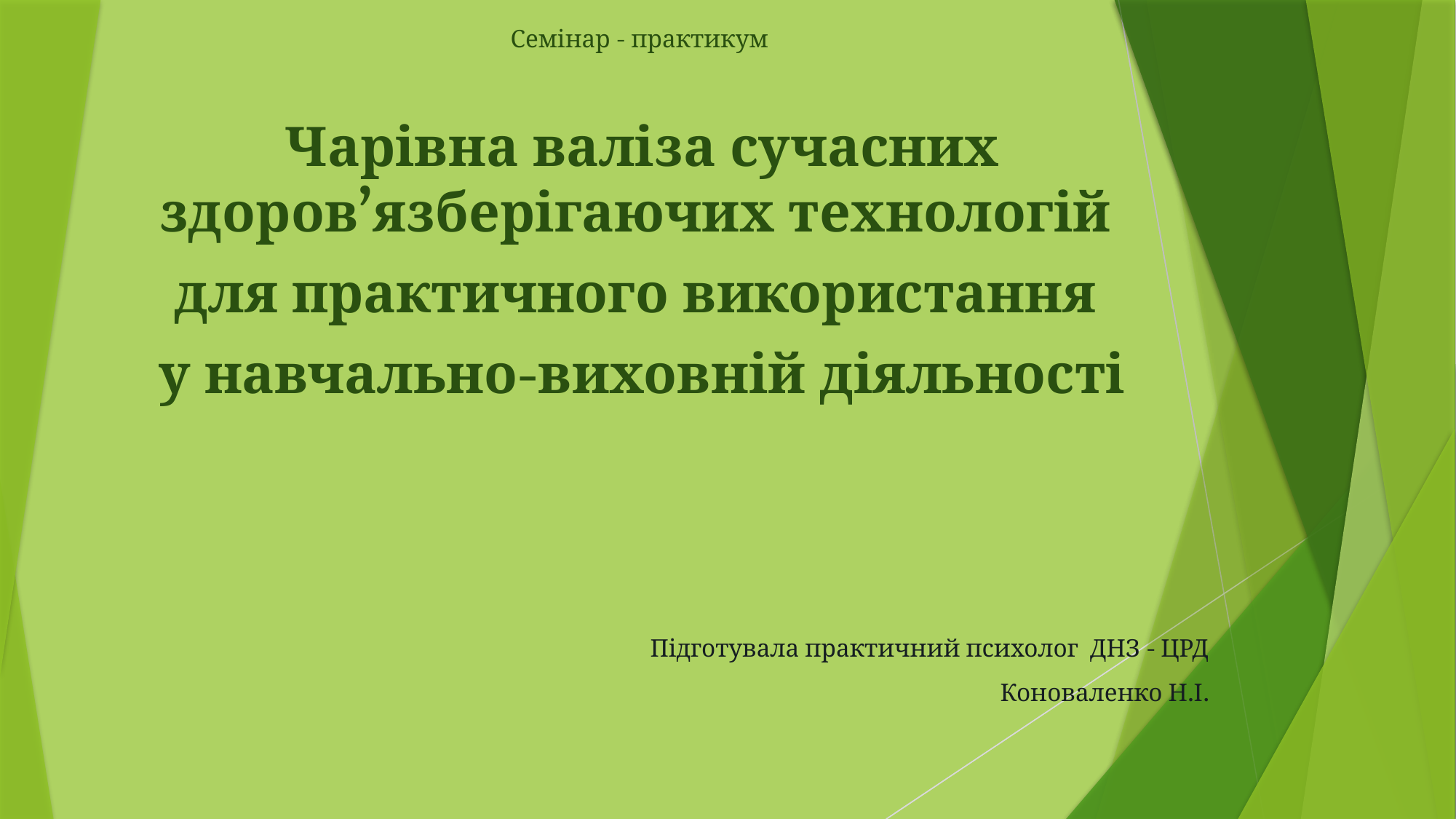

Семінар - практикум

Чарівна валіза сучасних здоров’язберігаючих технологій
для практичного використання
у навчально-виховній діяльності

Підготувала практичний психолог  ДНЗ - ЦРД
Коноваленко Н.І.

#